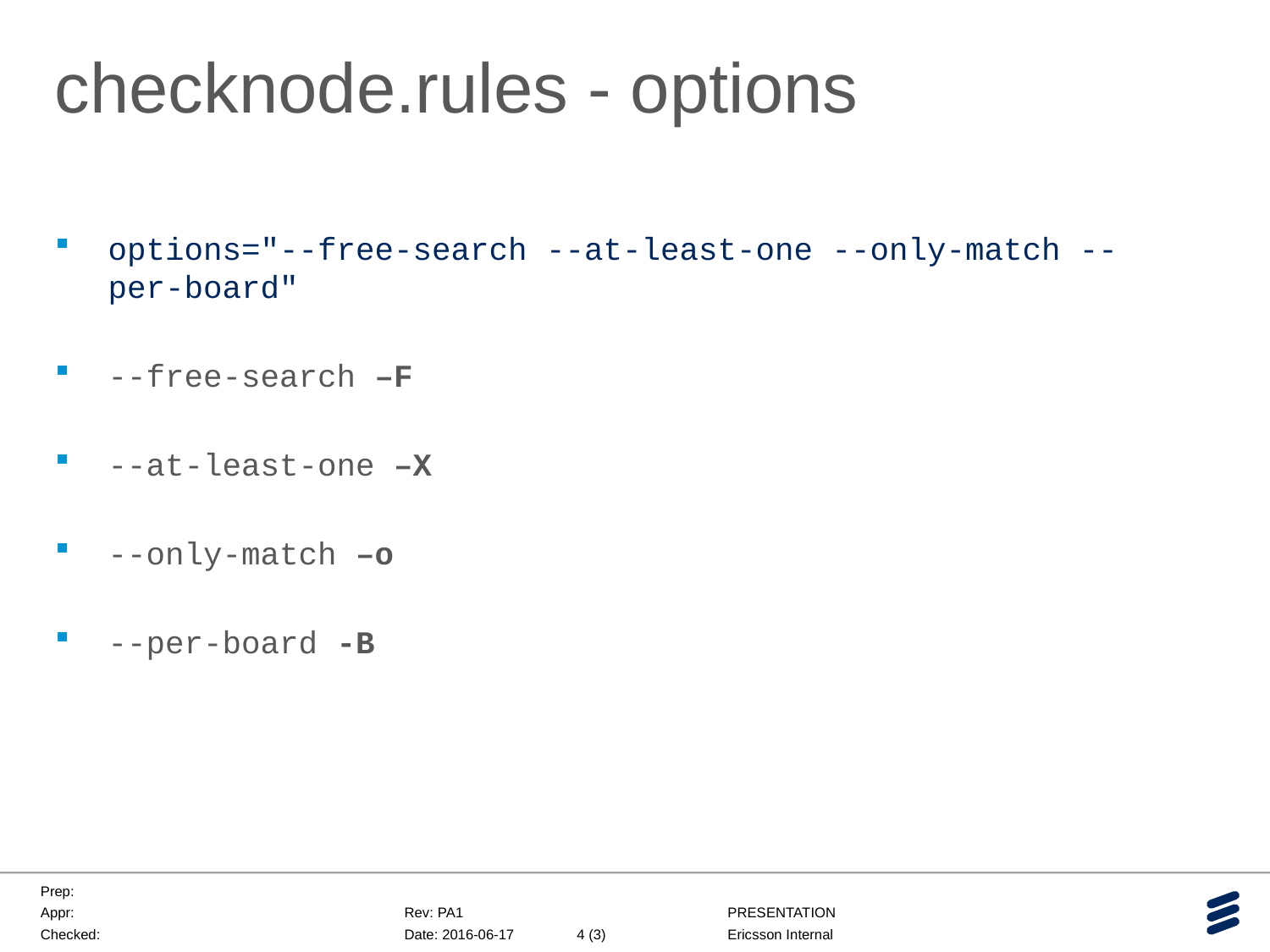

# checknode.rules - options
options="--free-search --at-least-one --only-match --per-board"

--free-search –F

--at-least-one –X

--only-match –o

--per-board -B